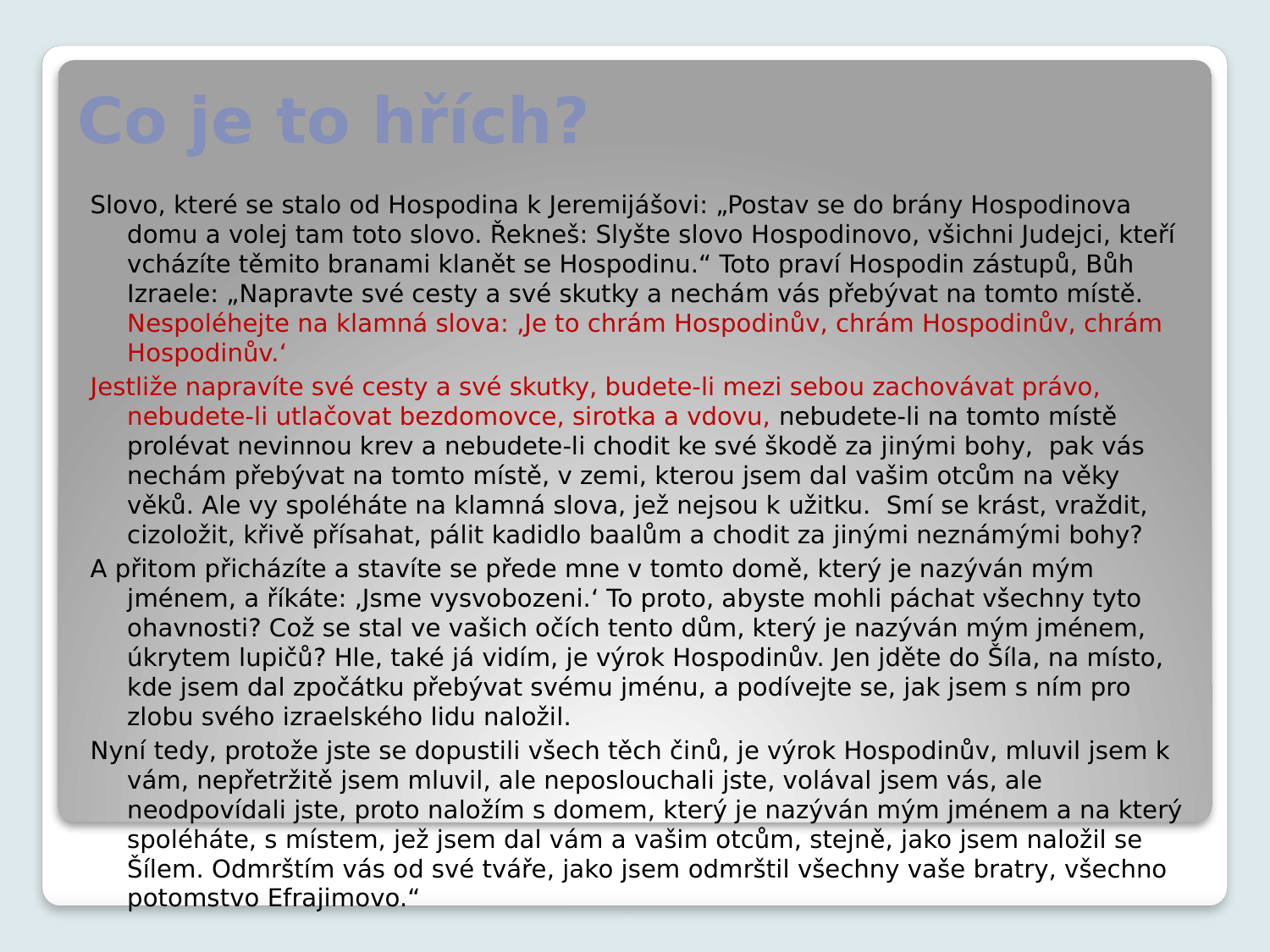

# Co je to hřích?
Slovo, které se stalo od Hospodina k Jeremijášovi: „Postav se do brány Hospodinova domu a volej tam toto slovo. Řekneš: Slyšte slovo Hospodinovo, všichni Judejci, kteří vcházíte těmito branami klanět se Hospodinu.“ Toto praví Hospodin zástupů, Bůh Izraele: „Napravte své cesty a své skutky a nechám vás přebývat na tomto místě.  Nespoléhejte na klamná slova: ‚Je to chrám Hospodinův, chrám Hospodinův, chrám Hospodinův.‘
Jestliže napravíte své cesty a své skutky, budete-li mezi sebou zachovávat právo, nebudete-li utlačovat bezdomovce, sirotka a vdovu, nebudete-li na tomto místě prolévat nevinnou krev a nebudete-li chodit ke své škodě za jinými bohy,  pak vás nechám přebývat na tomto místě, v zemi, kterou jsem dal vašim otcům na věky věků. Ale vy spoléháte na klamná slova, jež nejsou k užitku.  Smí se krást, vraždit, cizoložit, křivě přísahat, pálit kadidlo baalům a chodit za jinými neznámými bohy?
A přitom přicházíte a stavíte se přede mne v tomto domě, který je nazýván mým jménem, a říkáte: ‚Jsme vysvobozeni.‘ To proto, abyste mohli páchat všechny tyto ohavnosti? Což se stal ve vašich očích tento dům, který je nazýván mým jménem, úkrytem lupičů? Hle, také já vidím, je výrok Hospodinův. Jen jděte do Šíla, na místo, kde jsem dal zpočátku přebývat svému jménu, a podívejte se, jak jsem s ním pro zlobu svého izraelského lidu naložil.
Nyní tedy, protože jste se dopustili všech těch činů, je výrok Hospodinův, mluvil jsem k vám, nepřetržitě jsem mluvil, ale neposlouchali jste, volával jsem vás, ale neodpovídali jste, proto naložím s domem, který je nazýván mým jménem a na který spoléháte, s místem, jež jsem dal vám a vašim otcům, stejně, jako jsem naložil se Šílem. Odmrštím vás od své tváře, jako jsem odmrštil všechny vaše bratry, všechno potomstvo Efrajimovo.“